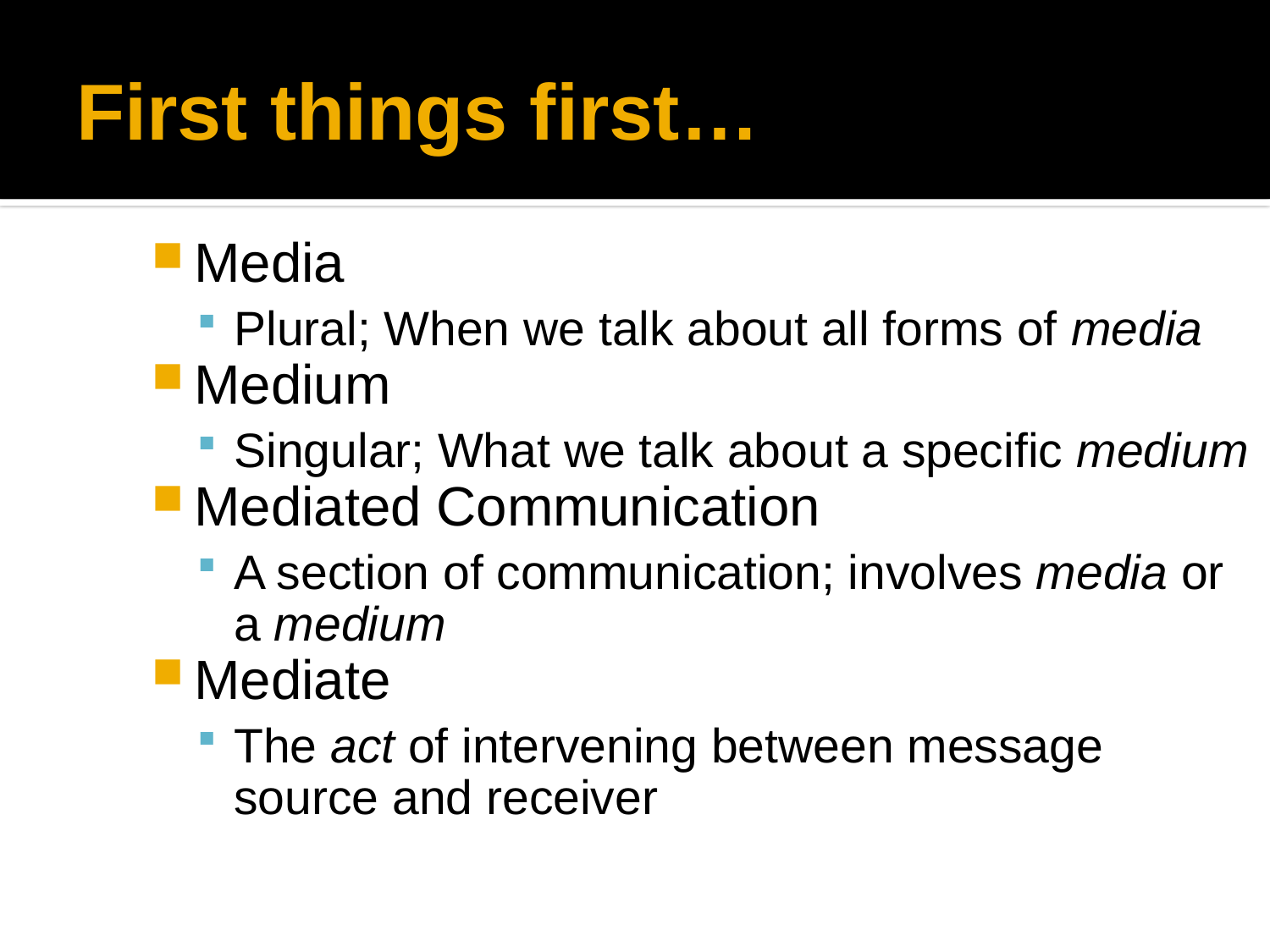

# First things first…
Media
Plural; When we talk about all forms of media
Medium
Singular; What we talk about a specific medium
Mediated Communication
A section of communication; involves media or a medium
Mediate
The act of intervening between message source and receiver